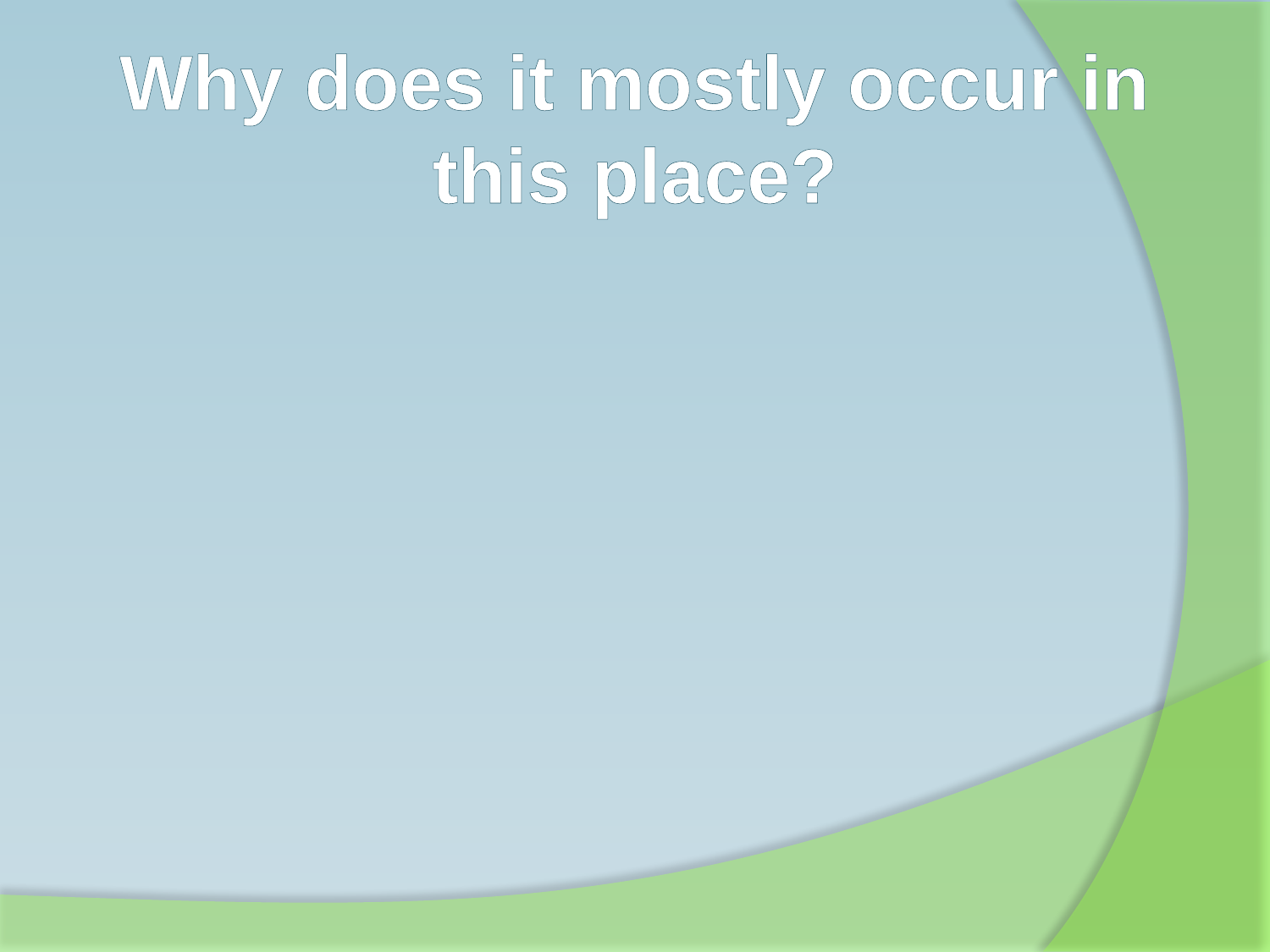

Why does it mostly occur in this place?